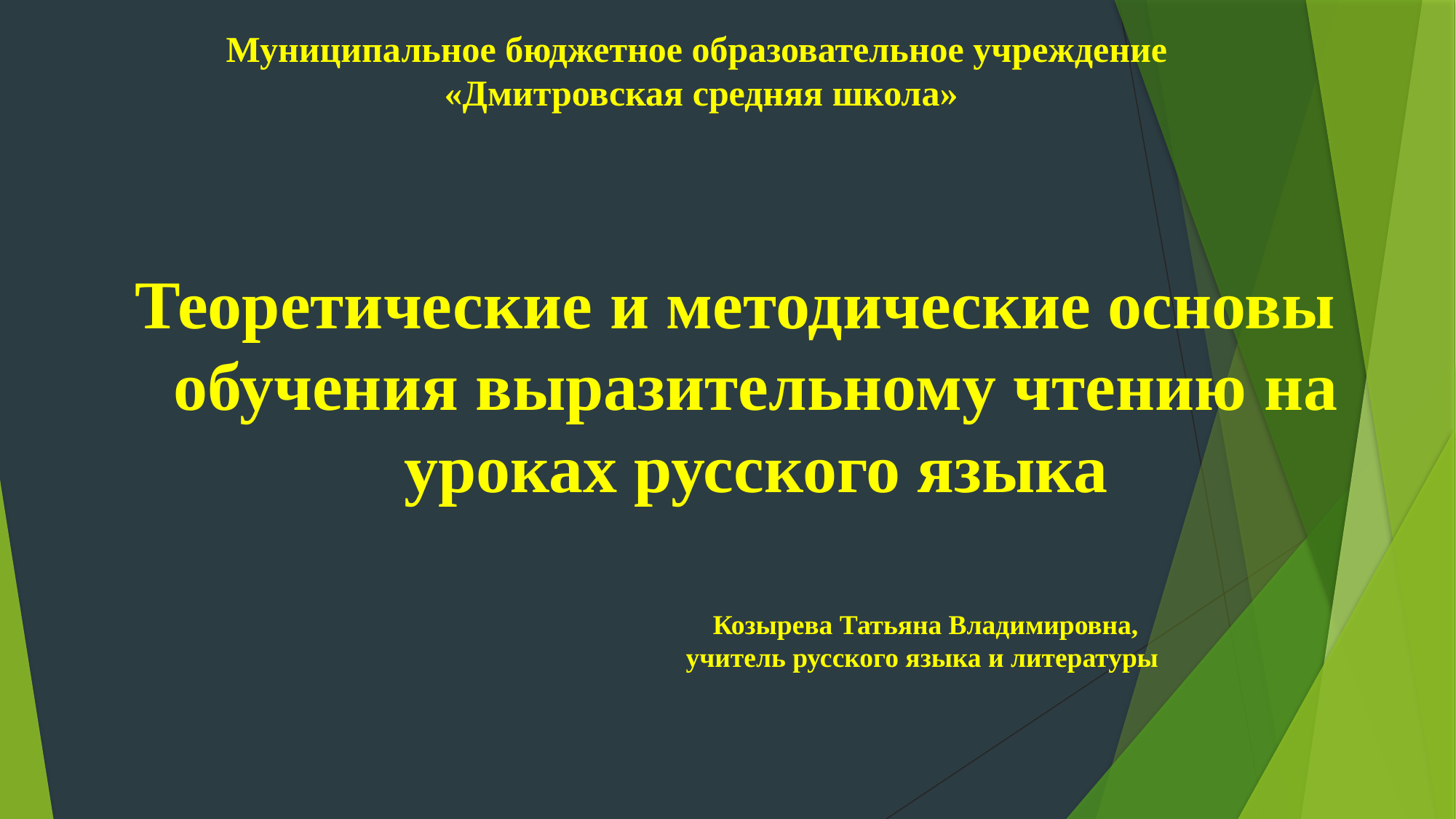

# Муниципальное бюджетное образовательное учреждение «Дмитровская средняя школа»

Теоретические и методические основы обучения выразительному чтению на уроках русского языка

Козырева Татьяна Владимировна,
учитель русского языка и литературы